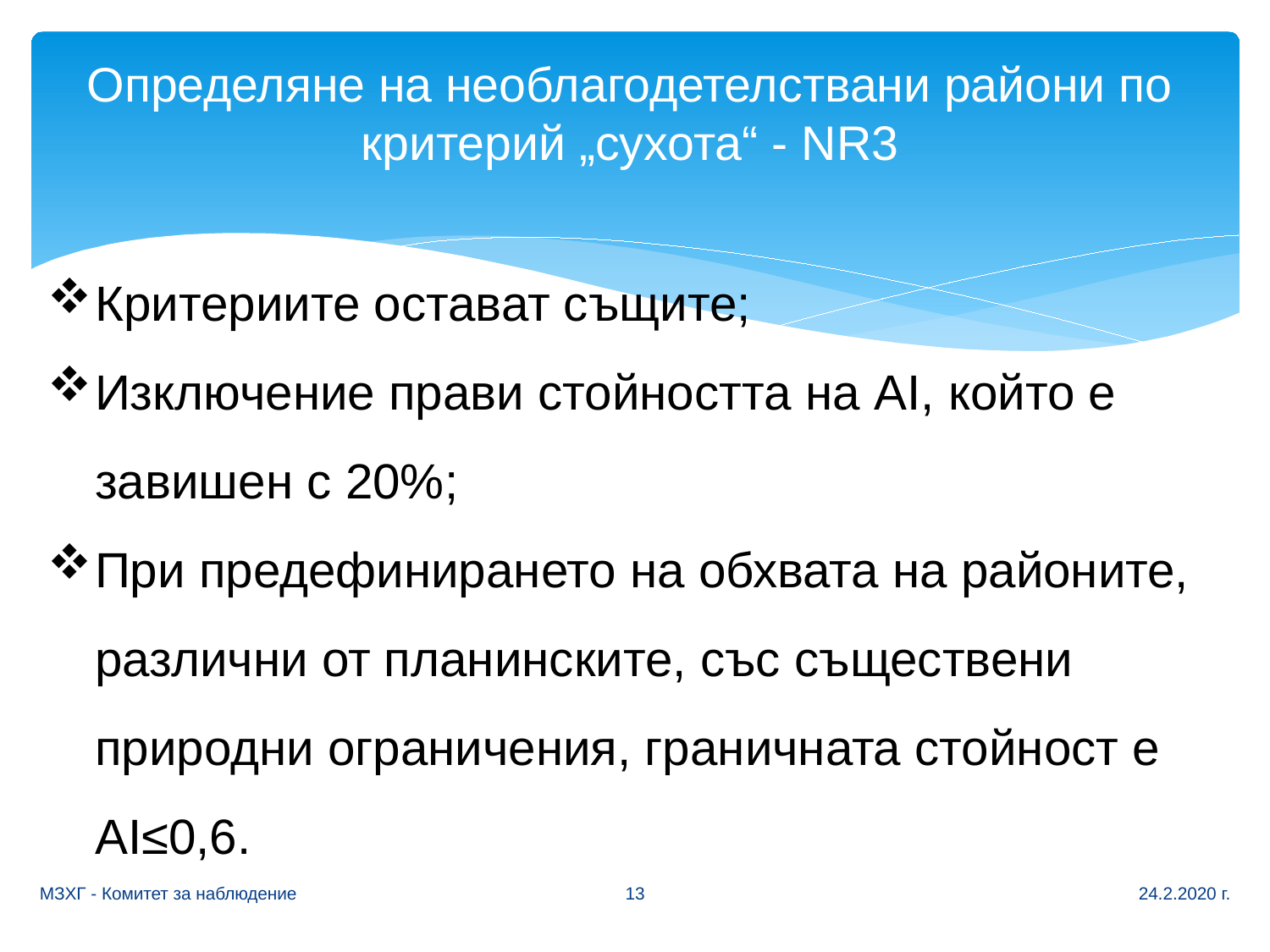

# Определяне на необлагодетелствани райони по критерий „сухота“ - NR3
Критериите остават същите;
Изключение прави стойността на AI, който е завишен с 20%;
При предефинирането на обхвата на районите, различни от планинските, със съществени природни ограничения, граничната стойност е AI≤0,6.
13
МЗХГ - Комитет за наблюдение
24.2.2020 г.